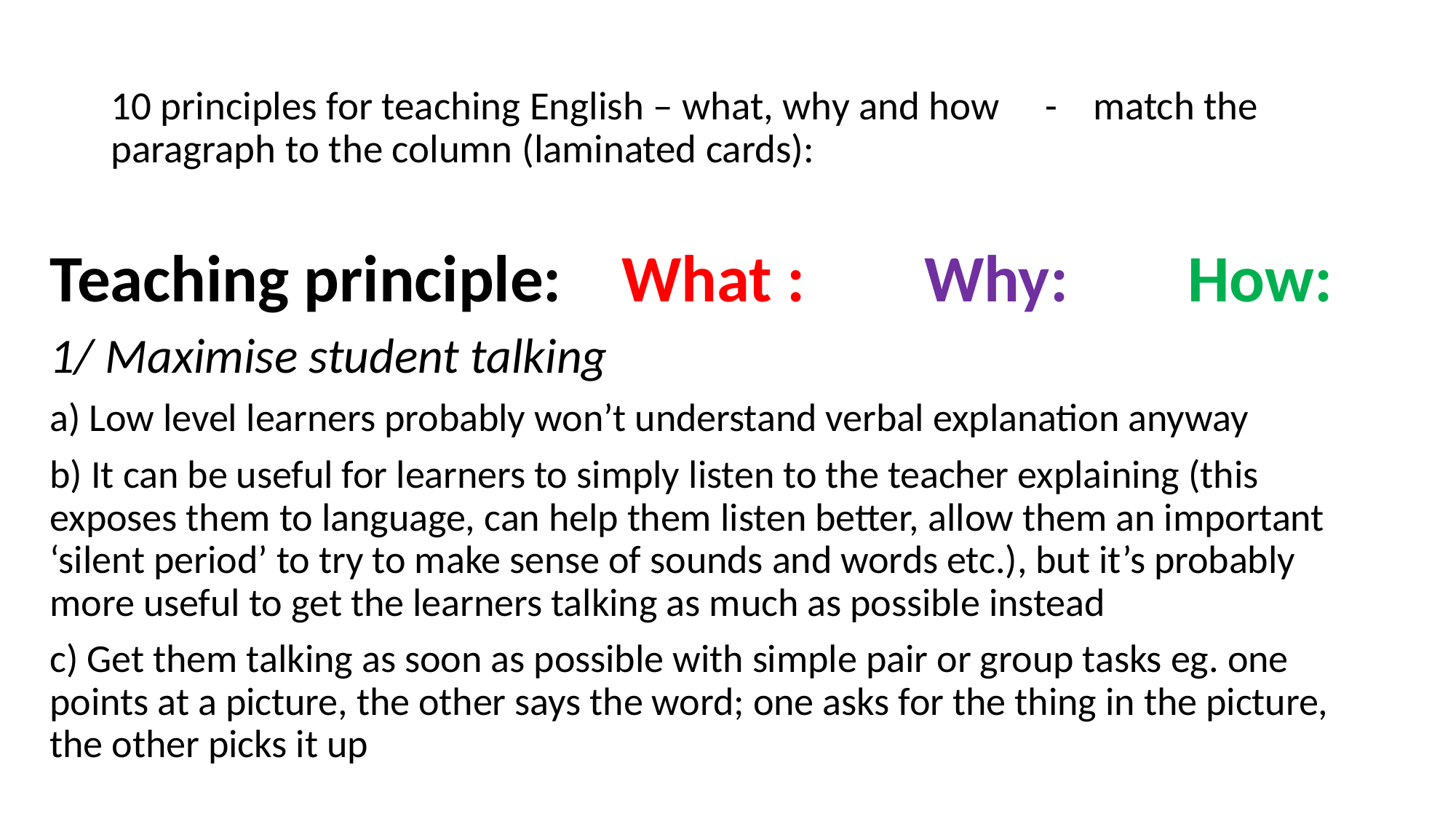

# 10 principles for teaching English – what, why and how     -    match the paragraph to the column (laminated cards):
Teaching principle:    What :        Why:        How:
1/ Maximise student talking
a) Low level learners probably won’t understand verbal explanation anyway
b) It can be useful for learners to simply listen to the teacher explaining (this exposes them to language, can help them listen better, allow them an important ‘silent period’ to try to make sense of sounds and words etc.), but it’s probably more useful to get the learners talking as much as possible instead
c) Get them talking as soon as possible with simple pair or group tasks eg. one points at a picture, the other says the word; one asks for the thing in the picture, the other picks it up